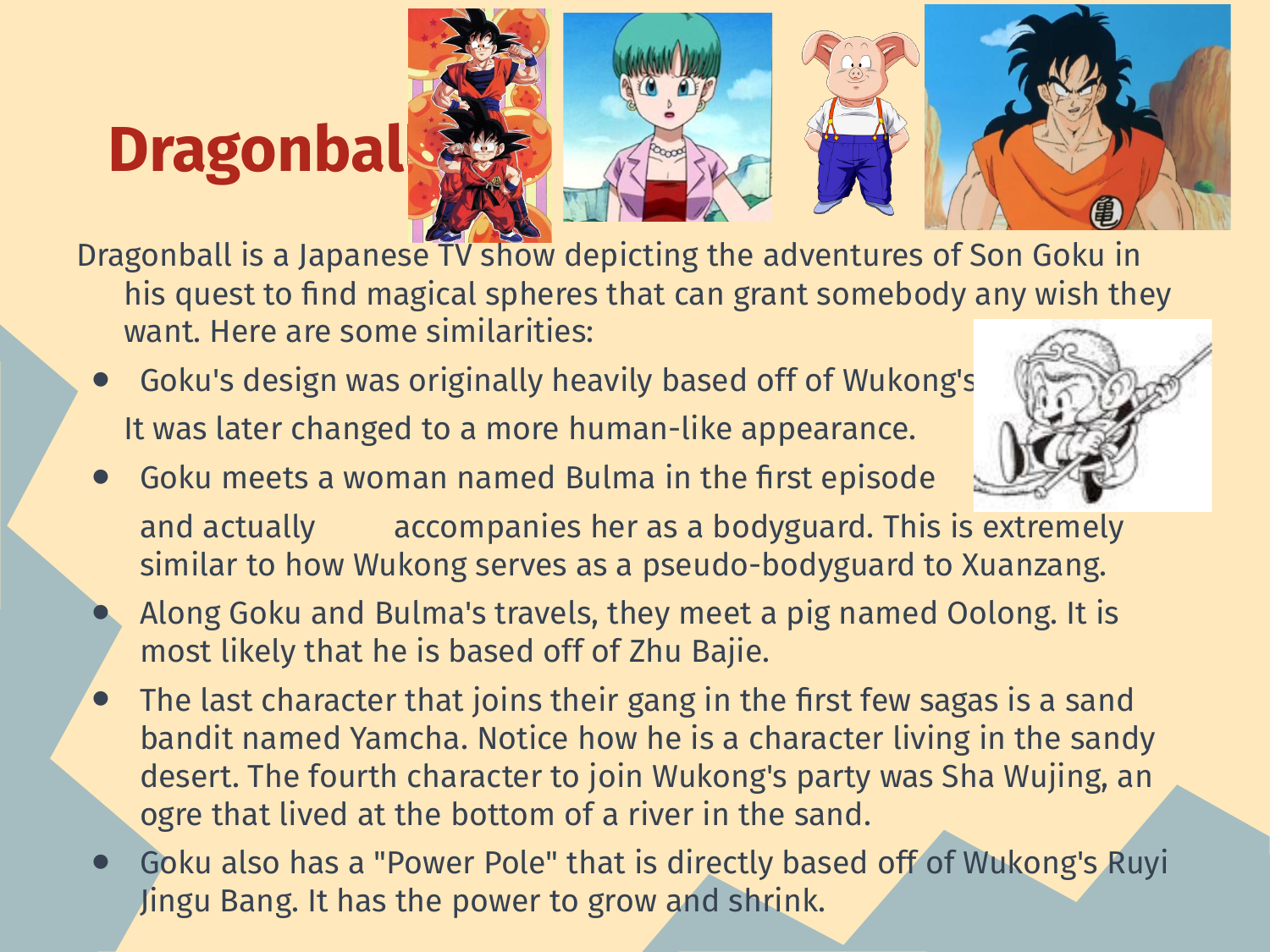

# Dragonball
Dragonball is a Japanese TV show depicting the adventures of Son Goku in his quest to find magical spheres that can grant somebody any wish they want. Here are some similarities:
Goku's design was originally heavily based off of Wukong's.
	It was later changed to a more human-like appearance.
Goku meets a woman named Bulma in the first episode
and actually	accompanies her as a bodyguard. This is extremely similar to how Wukong serves as a pseudo-bodyguard to Xuanzang.
Along Goku and Bulma's travels, they meet a pig named Oolong. It is most likely that he is based off of Zhu Bajie.
The last character that joins their gang in the first few sagas is a sand bandit named Yamcha. Notice how he is a character living in the sandy desert. The fourth character to join Wukong's party was Sha Wujing, an ogre that lived at the bottom of a river in the sand.
Goku also has a "Power Pole" that is directly based off of Wukong's Ruyi Jingu Bang. It has the power to grow and shrink.